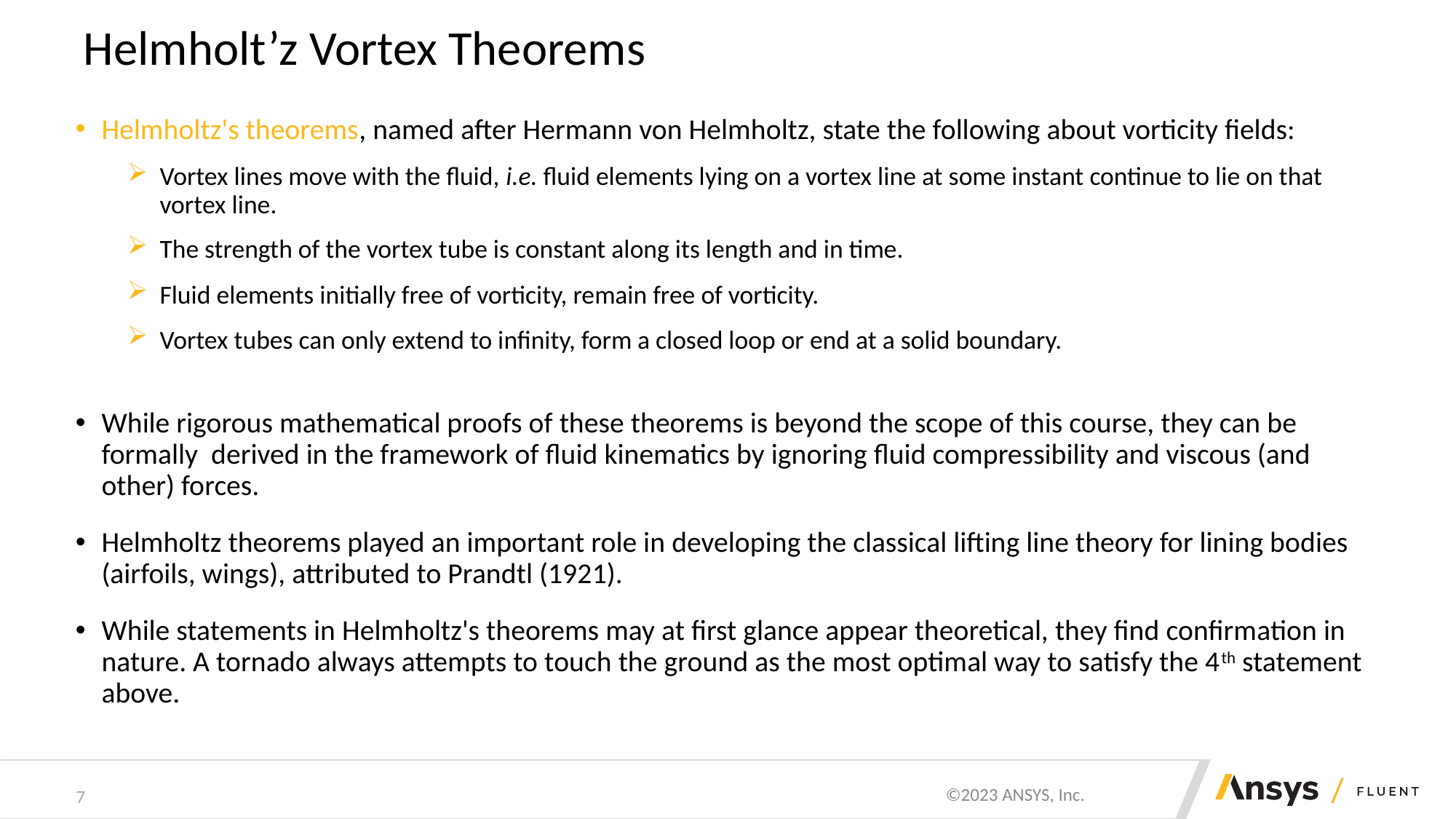

# Helmholt’z Vortex Theorems
Helmholtz's theorems, named after Hermann von Helmholtz, state the following about vorticity fields:
Vortex lines move with the fluid, i.e. fluid elements lying on a vortex line at some instant continue to lie on that vortex line.
The strength of the vortex tube is constant along its length and in time.
Fluid elements initially free of vorticity, remain free of vorticity.
Vortex tubes can only extend to infinity, form a closed loop or end at a solid boundary.

While rigorous mathematical proofs of these theorems is beyond the scope of this course, they can be formally  derived in the framework of fluid kinematics by ignoring fluid compressibility and viscous (and other) forces.
Helmholtz theorems played an important role in developing the classical lifting line theory for lining bodies (airfoils, wings), attributed to Prandtl (1921).
While statements in Helmholtz's theorems may at first glance appear theoretical, they find confirmation in nature. A tornado always attempts to touch the ground as the most optimal way to satisfy the 4th statement above.

7